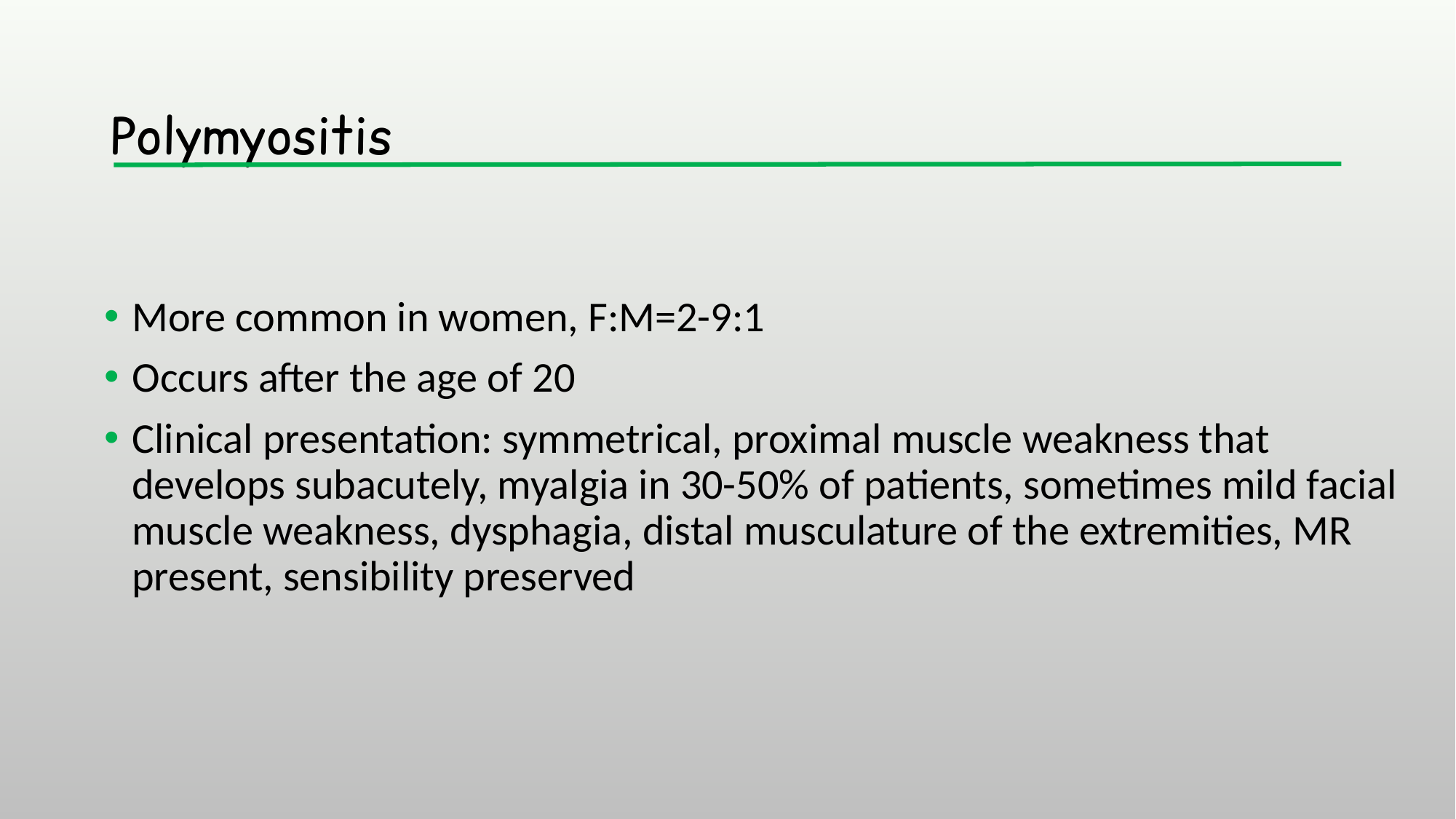

# Polymyositis

More common in women, F:M=2-9:1
Occurs after the age of 20
Clinical presentation: symmetrical, proximal muscle weakness that develops subacutely, myalgia in 30-50% of patients, sometimes mild facial muscle weakness, dysphagia, distal musculature of the extremities, MR present, sensibility preserved